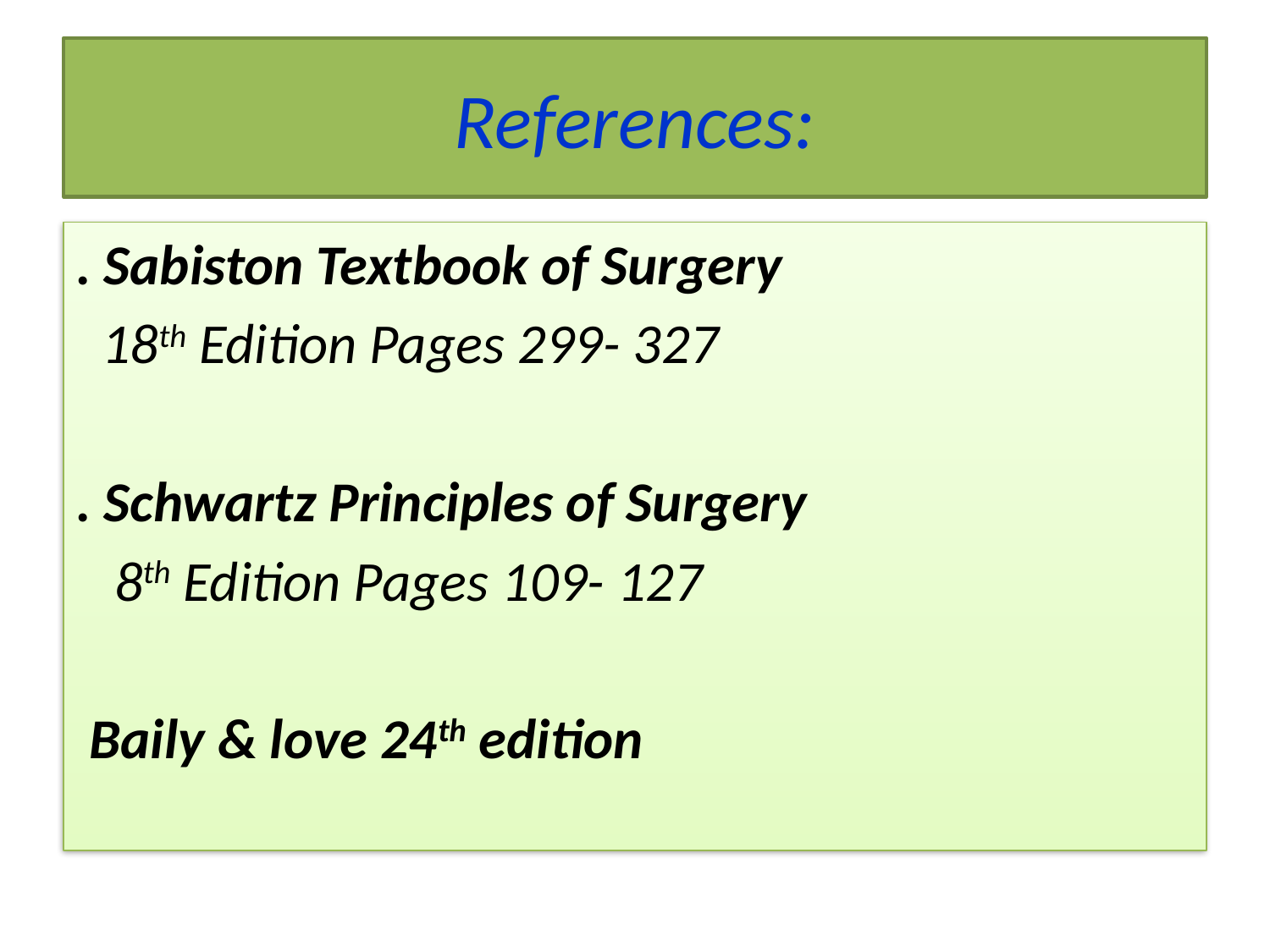

# References:
. Sabiston Textbook of Surgery
  18th Edition Pages 299- 327

. Schwartz Principles of Surgery
   8th Edition Pages 109- 127

 Baily & love 24th edition